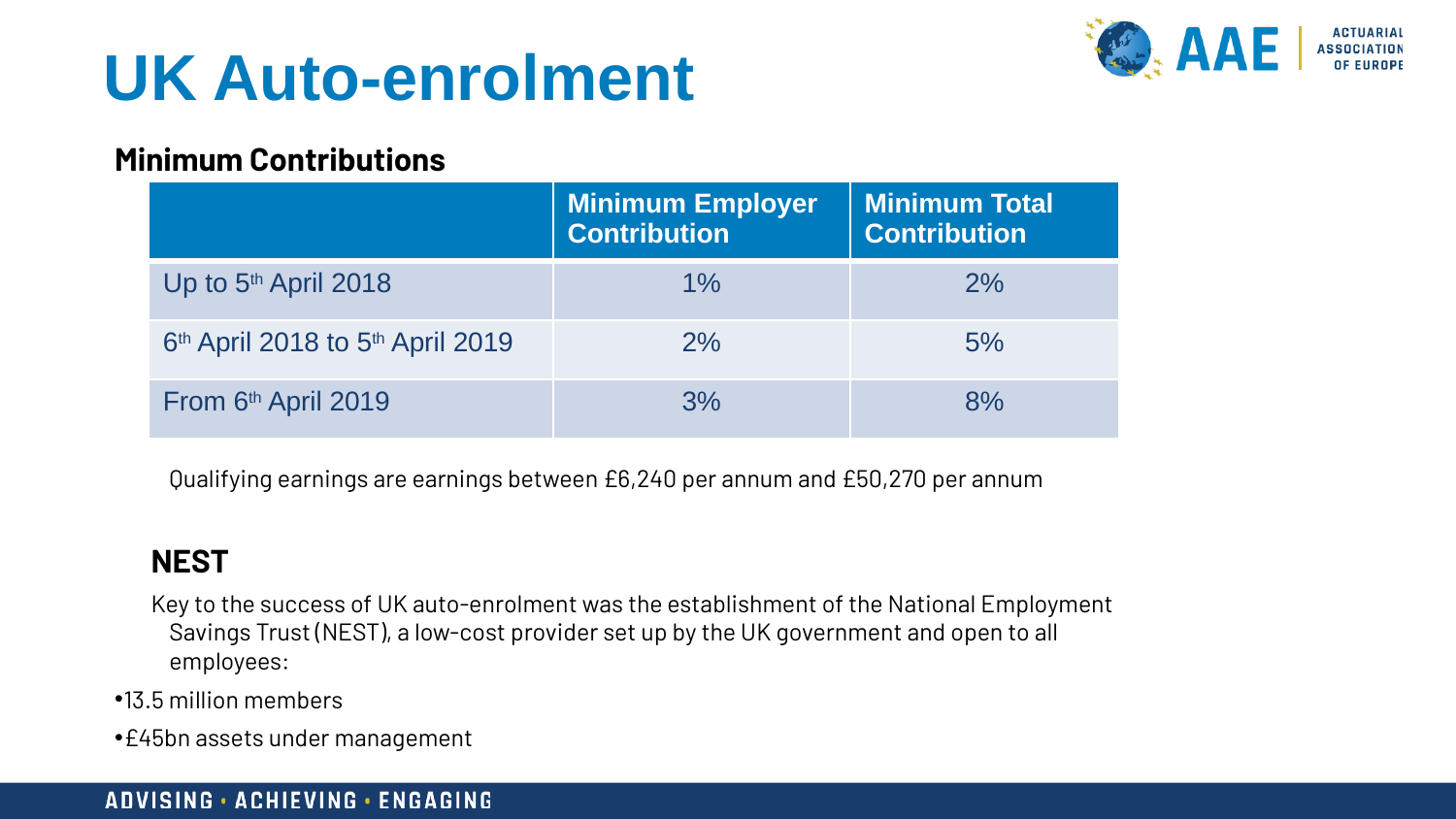

UK Auto-enrolment
Minimum Contributions

Qualifying earnings are earnings between £6,240 per annum and £50,270 per annum

NEST
Key to the success of UK auto-enrolment was the establishment of the National Employment Savings Trust (NEST), a low-cost provider set up by the UK government and open to all employees:
13.5 million members
£45bn assets under management
|  | Minimum Employer Contribution | Minimum Total Contribution |
| --- | --- | --- |
| Up to 5th April 2018 | 1% | 2% |
| 6th April 2018 to 5th April 2019 | 2% | 5% |
| From 6th April 2019 | 3% | 8% |